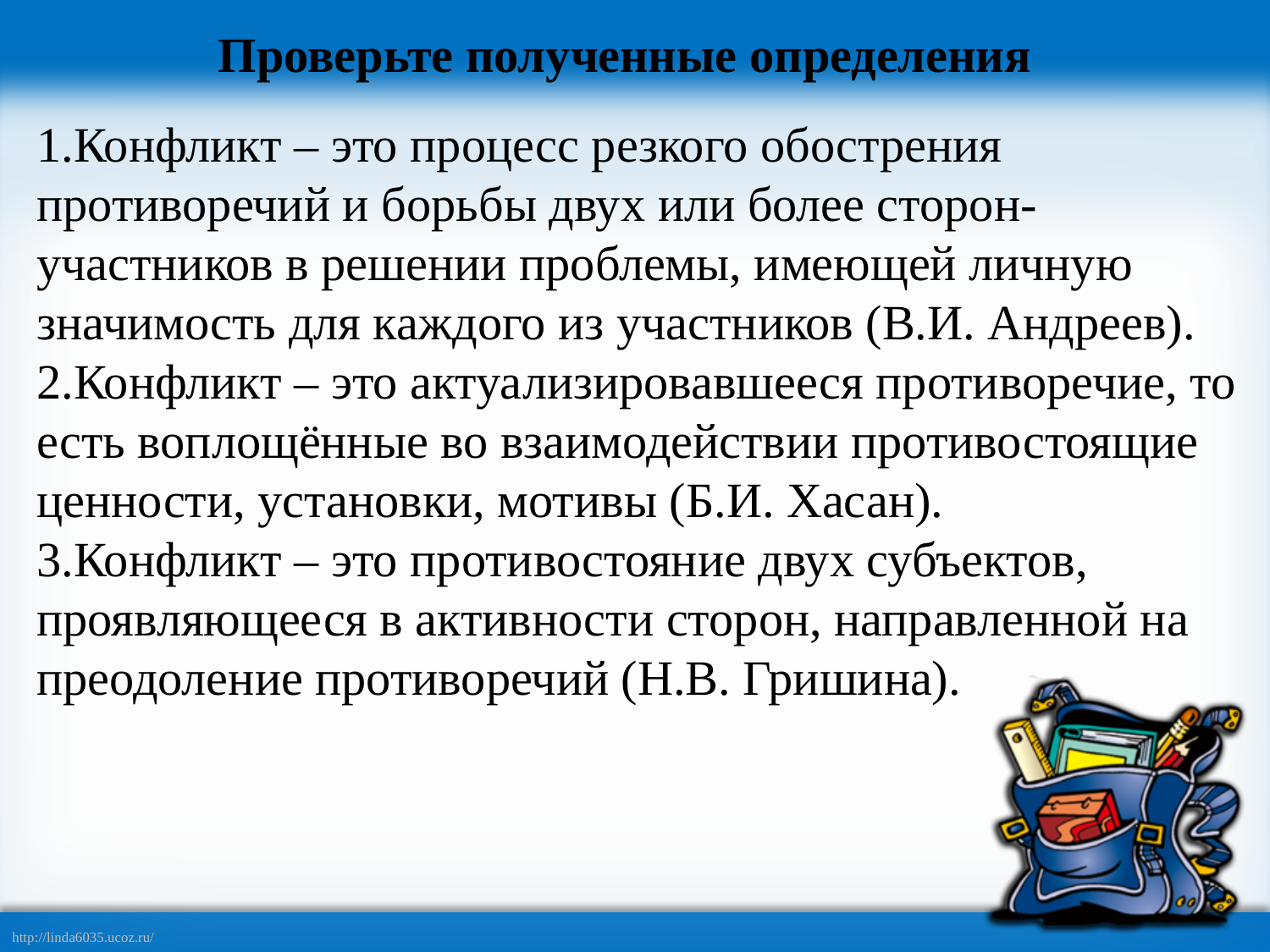

Проверьте полученные определения
1.Конфликт – это процесс резкого обострения противоречий и борьбы двух или более сторон-участников в решении проблемы, имеющей личную значимость для каждого из участников (В.И. Андреев).
2.Конфликт – это актуализировавшееся противоречие, то есть воплощённые во взаимодействии противостоящие ценности, установки, мотивы (Б.И. Хасан).
3.Конфликт – это противостояние двух субъектов, проявляющееся в активности сторон, направленной на преодоление противоречий (Н.В. Гришина).